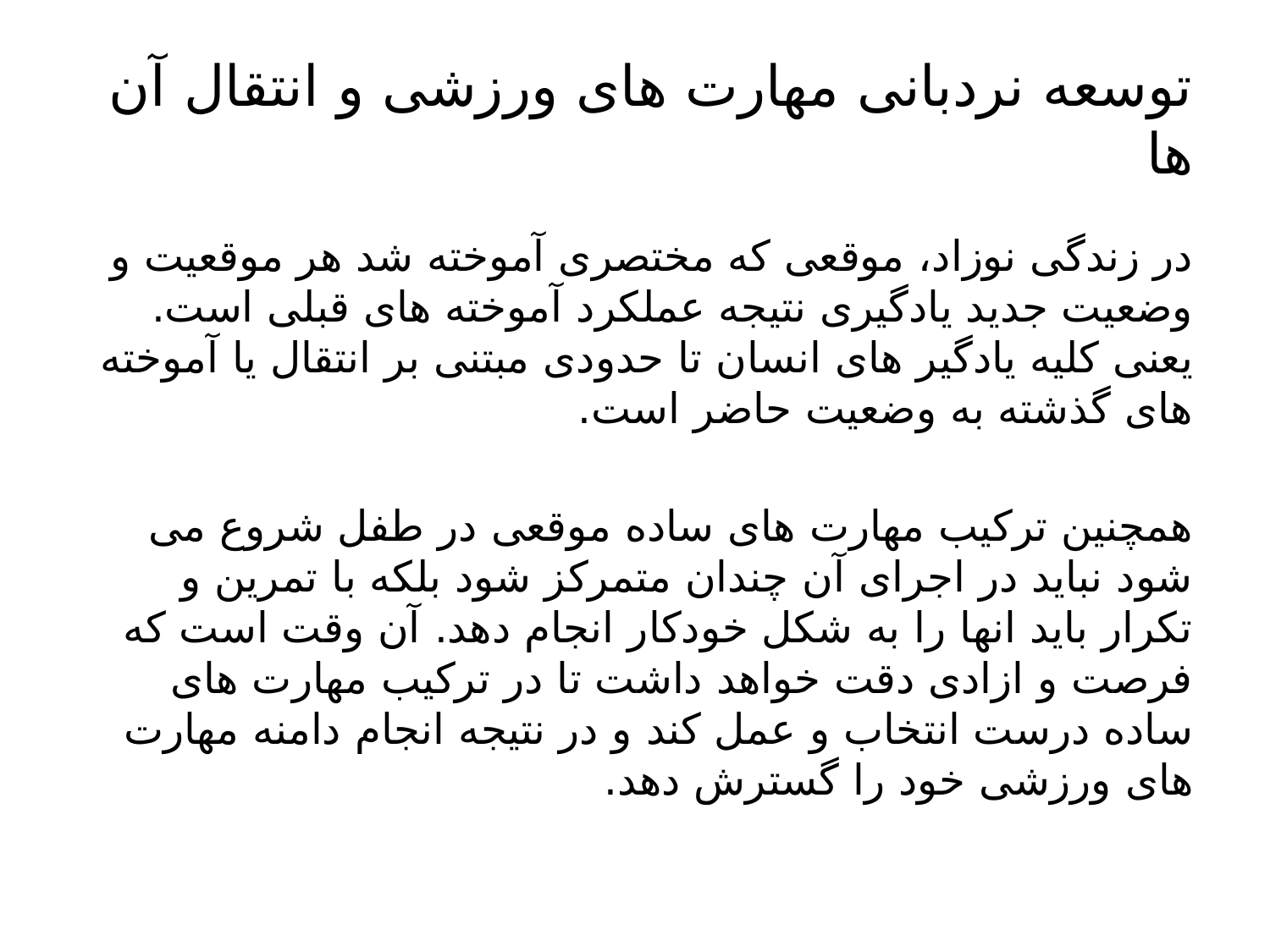

# توسعه نردبانی مهارت های ورزشی و انتقال آن ها
در زندگی نوزاد، موقعی که مختصری آموخته شد هر موقعیت و وضعیت جدید یادگیری نتیجه عملکرد آموخته های قبلی است. یعنی کلیه یادگیر های انسان تا حدودی مبتنی بر انتقال یا آموخته های گذشته به وضعیت حاضر است.

همچنین ترکیب مهارت های ساده موقعی در طفل شروع می شود نباید در اجرای آن چندان متمرکز شود بلکه با تمرین و تکرار باید انها را به شکل خودکار انجام دهد. آن وقت است که فرصت و ازادی دقت خواهد داشت تا در ترکیب مهارت های ساده درست انتخاب و عمل کند و در نتیجه انجام دامنه مهارت های ورزشی خود را گسترش دهد.